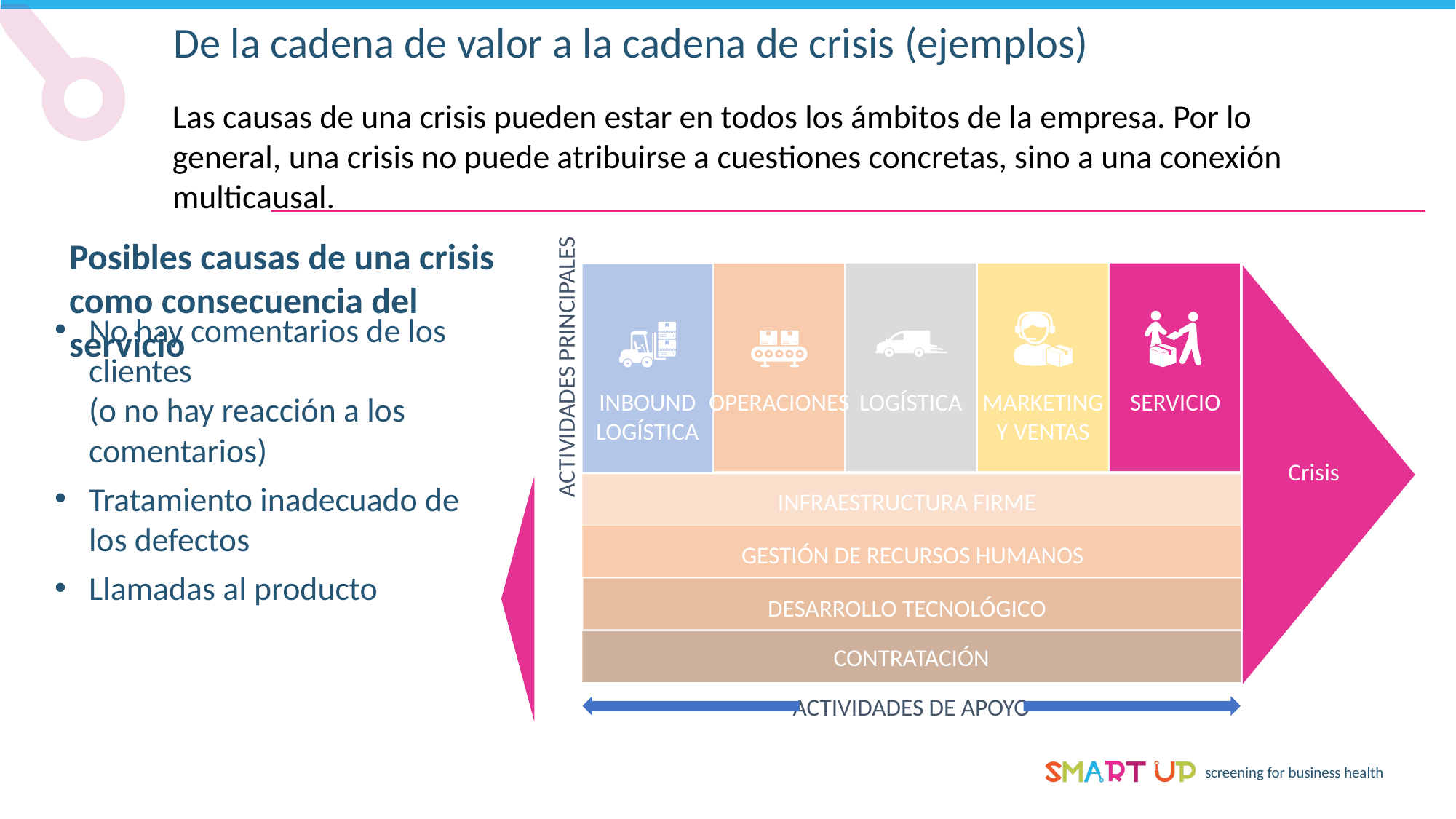

De la cadena de valor a la cadena de crisis (ejemplos)
Las causas de una crisis pueden estar en todos los ámbitos de la empresa. Por lo general, una crisis no puede atribuirse a cuestiones concretas, sino a una conexión multicausal.
Posibles causas de una crisis como consecuencia del servicio

No hay comentarios de los clientes
(o no hay reacción a los comentarios)
Tratamiento inadecuado de los defectos
Llamadas al producto
ACTIVIDADES PRINCIPALES
OPERACIONES
INBOUND
LOGÍSTICA
LOGÍSTICA
MARKETING
Y VENTAS
SERVICIO

Crisis

INFRAESTRUCTURA FIRME
INFRAESTRUCTURA FIRME

GESTIÓN DE RECURSOS HUMANOS
GESTIÓN DE RECURSOS HUMANOS

DESARROLLO TECNOLÓGICO

CONTRATACIÓN
ACTIVIDADES DE APOYO